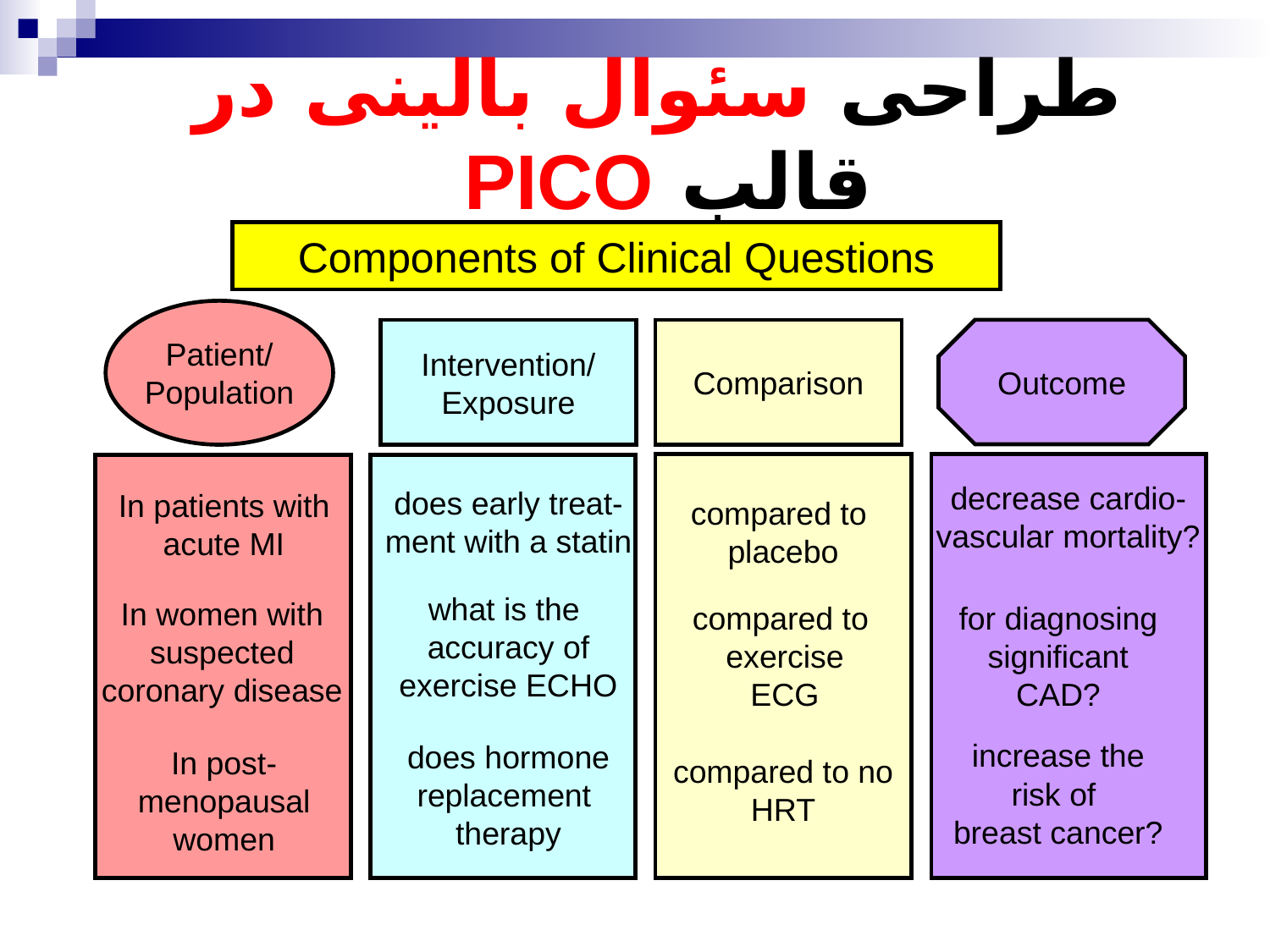

# طراحی سئوال بالينی در قالب‌ PICO
Components of Clinical Questions
Patient/
Population
Outcome
Intervention/
Exposure
Comparison

does early treat-
ment with a statin
decrease cardio-
vascular mortality?
In patients with
acute MI
compared to
placebo
what is the
accuracy of
exercise ECHO
In women with
suspected
coronary disease
compared to
exercise
ECG
for diagnosing
significant
CAD?
does hormone
replacement
therapy
In post-
menopausal
women
compared to no
HRT
increase the
risk of
breast cancer?